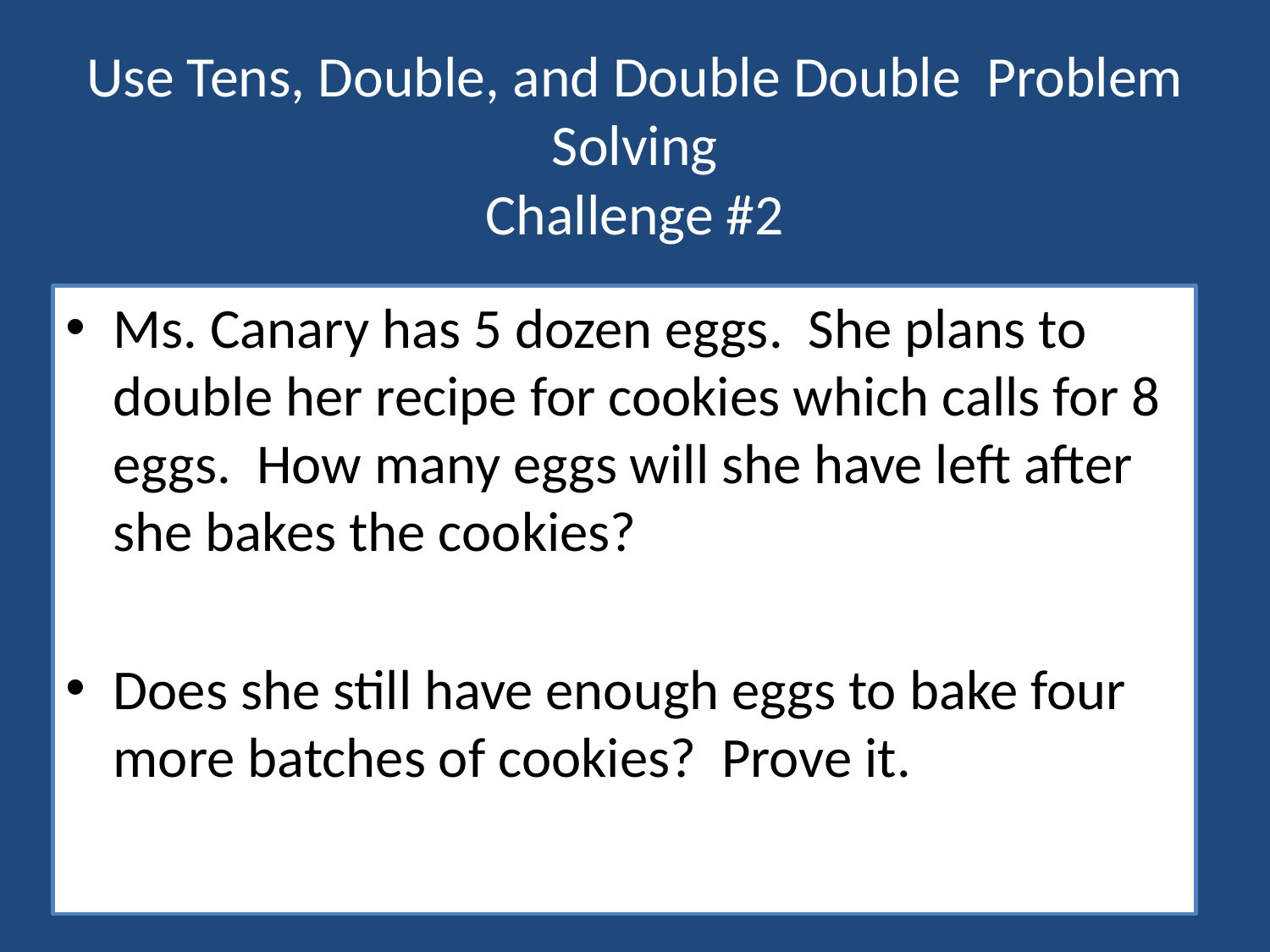

# Use Tens, Double, and Double Double  Problem Solving Challenge #2
Ms. Canary has 5 dozen eggs.  She plans to double her recipe for cookies which calls for 8 eggs.  How many eggs will she have left after she bakes the cookies?

Does she still have enough eggs to bake four more batches of cookies?  Prove it.